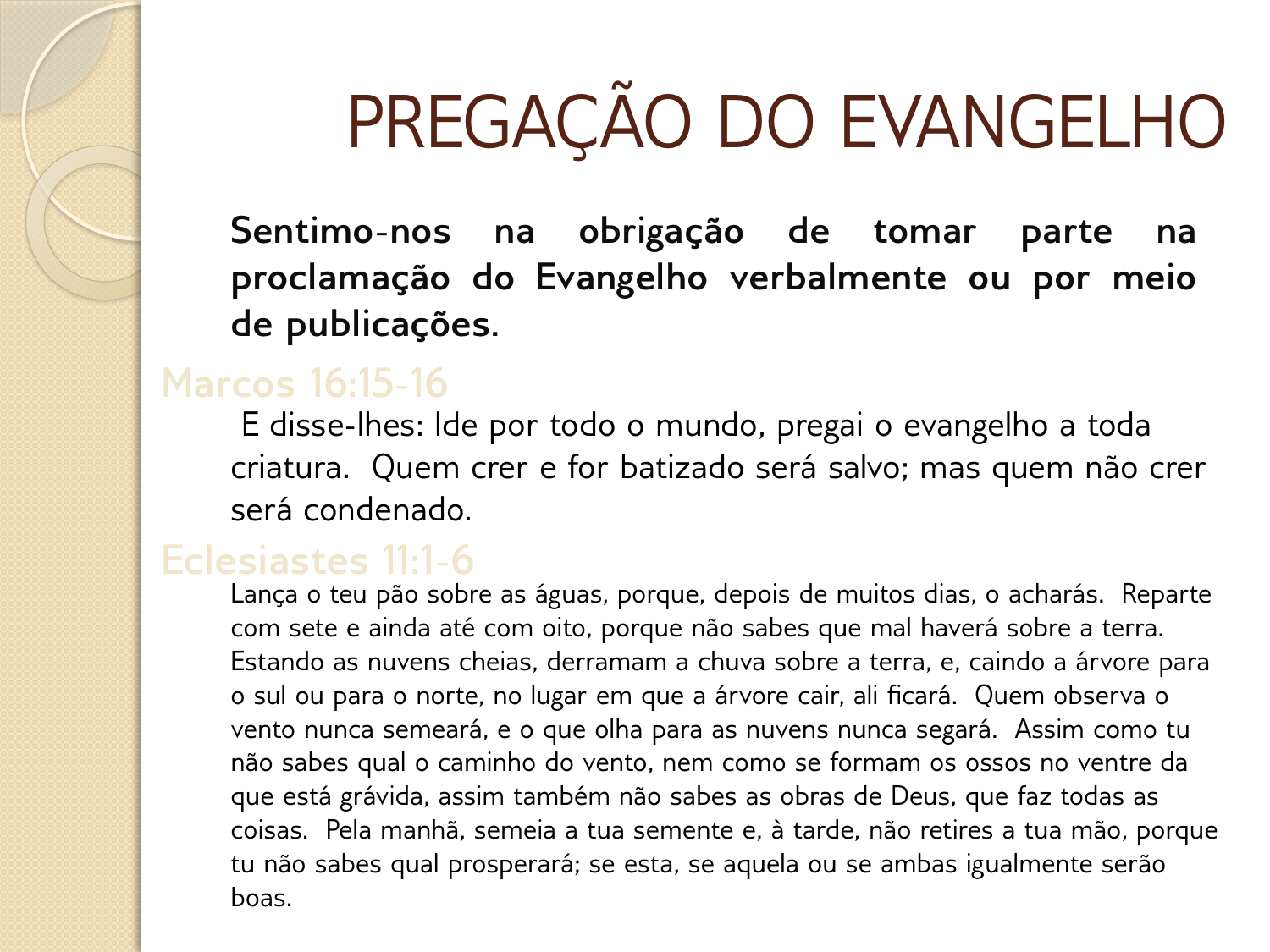

# PREGAÇÃO DO EVANGELHO
Sentimo-nos na obrigação de tomar parte na proclamação do Evangelho verbalmente ou por meio de publicações.
Marcos 16:15-16
 E disse-lhes: Ide por todo o mundo, pregai o evangelho a toda criatura.  Quem crer e for batizado será salvo; mas quem não crer será condenado.
Eclesiastes 11:1-6
Lança o teu pão sobre as águas, porque, depois de muitos dias, o acharás.  Reparte com sete e ainda até com oito, porque não sabes que mal haverá sobre a terra.  Estando as nuvens cheias, derramam a chuva sobre a terra, e, caindo a árvore para o sul ou para o norte, no lugar em que a árvore cair, ali ficará.  Quem observa o vento nunca semeará, e o que olha para as nuvens nunca segará.  Assim como tu não sabes qual o caminho do vento, nem como se formam os ossos no ventre da que está grávida, assim também não sabes as obras de Deus, que faz todas as coisas.  Pela manhã, semeia a tua semente e, à tarde, não retires a tua mão, porque tu não sabes qual prosperará; se esta, se aquela ou se ambas igualmente serão boas.